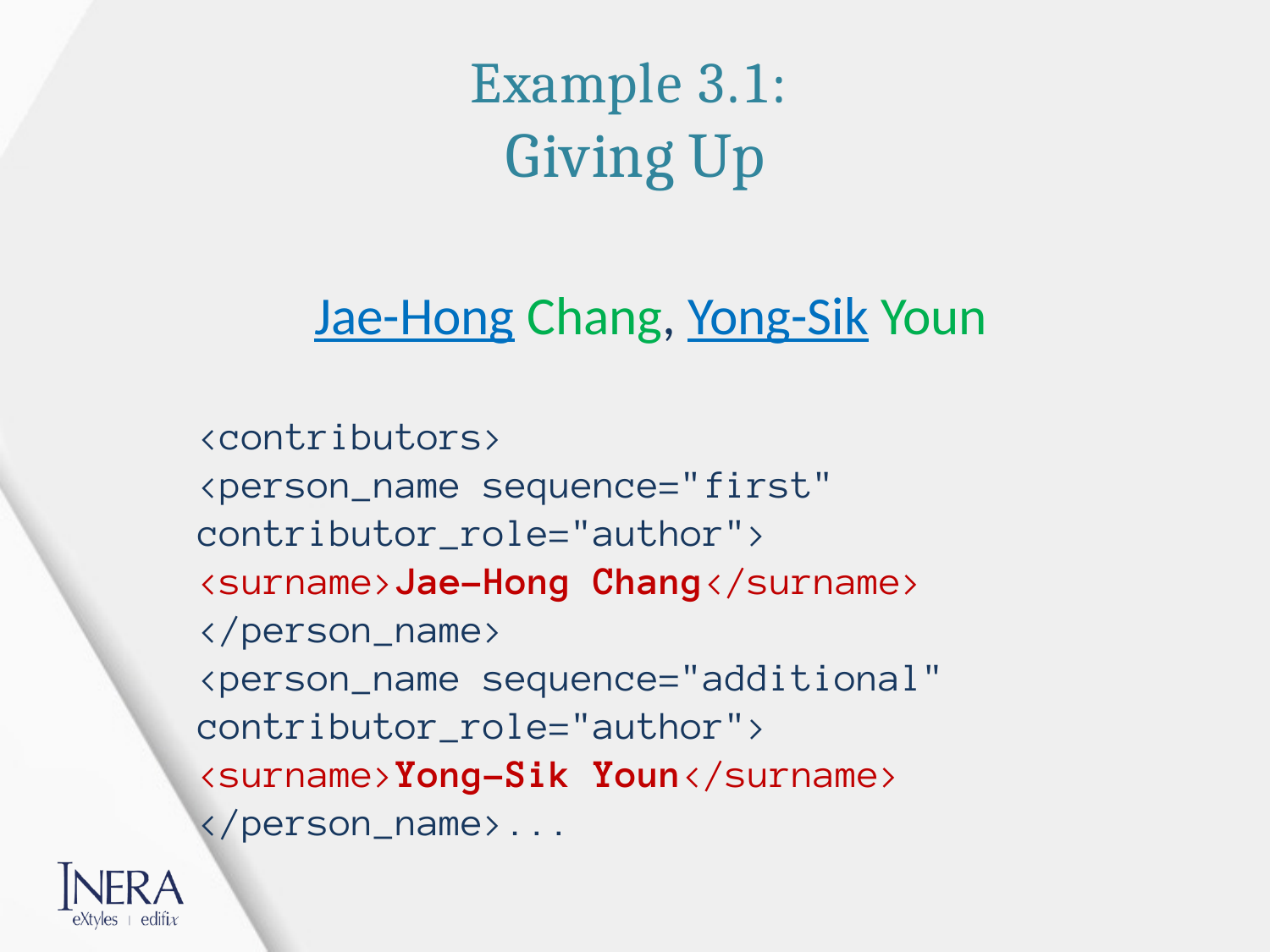

# Example 3.1: Giving Up
Jae-Hong Chang, Yong-Sik Youn

<contributors>
<person_name sequence="first" contributor_role="author">
<surname>Jae-Hong Chang</surname>
</person_name>
<person_name sequence="additional" contributor_role="author">
<surname>Yong-Sik Youn</surname>
</person_name>...